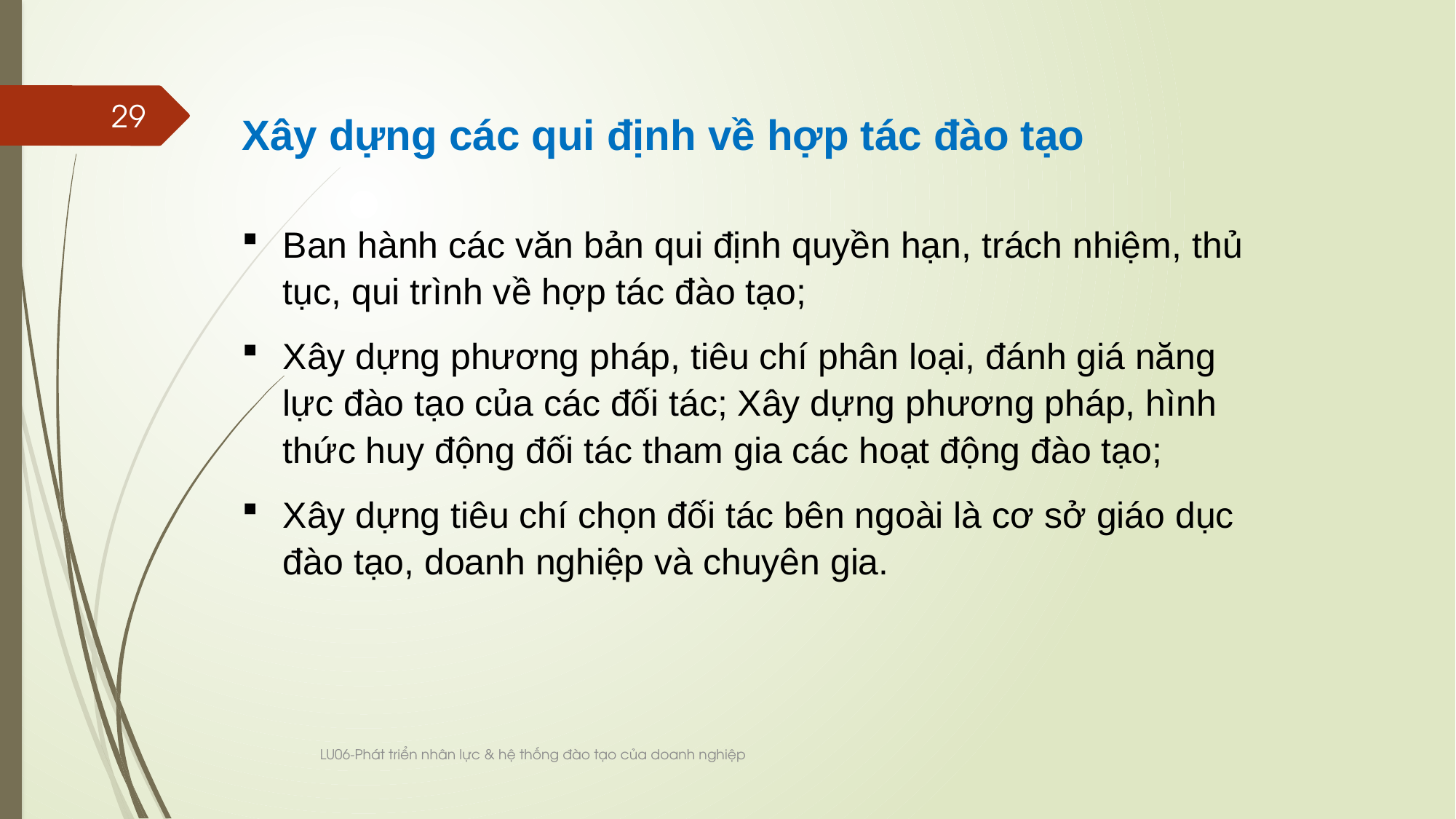

29
Xây dựng các qui định về hợp tác đào tạo

Ban hành các văn bản qui định quyền hạn, trách nhiệm, thủ tục, qui trình về hợp tác đào tạo;
Xây dựng phương pháp, tiêu chí phân loại, đánh giá năng lực đào tạo của các đối tác; Xây dựng phương pháp, hình thức huy động đối tác tham gia các hoạt động đào tạo;
Xây dựng tiêu chí chọn đối tác bên ngoài là cơ sở giáo dục đào tạo, doanh nghiệp và chuyên gia.
LU06-Phát triển nhân lực & hệ thống đào tạo của doanh nghiệp